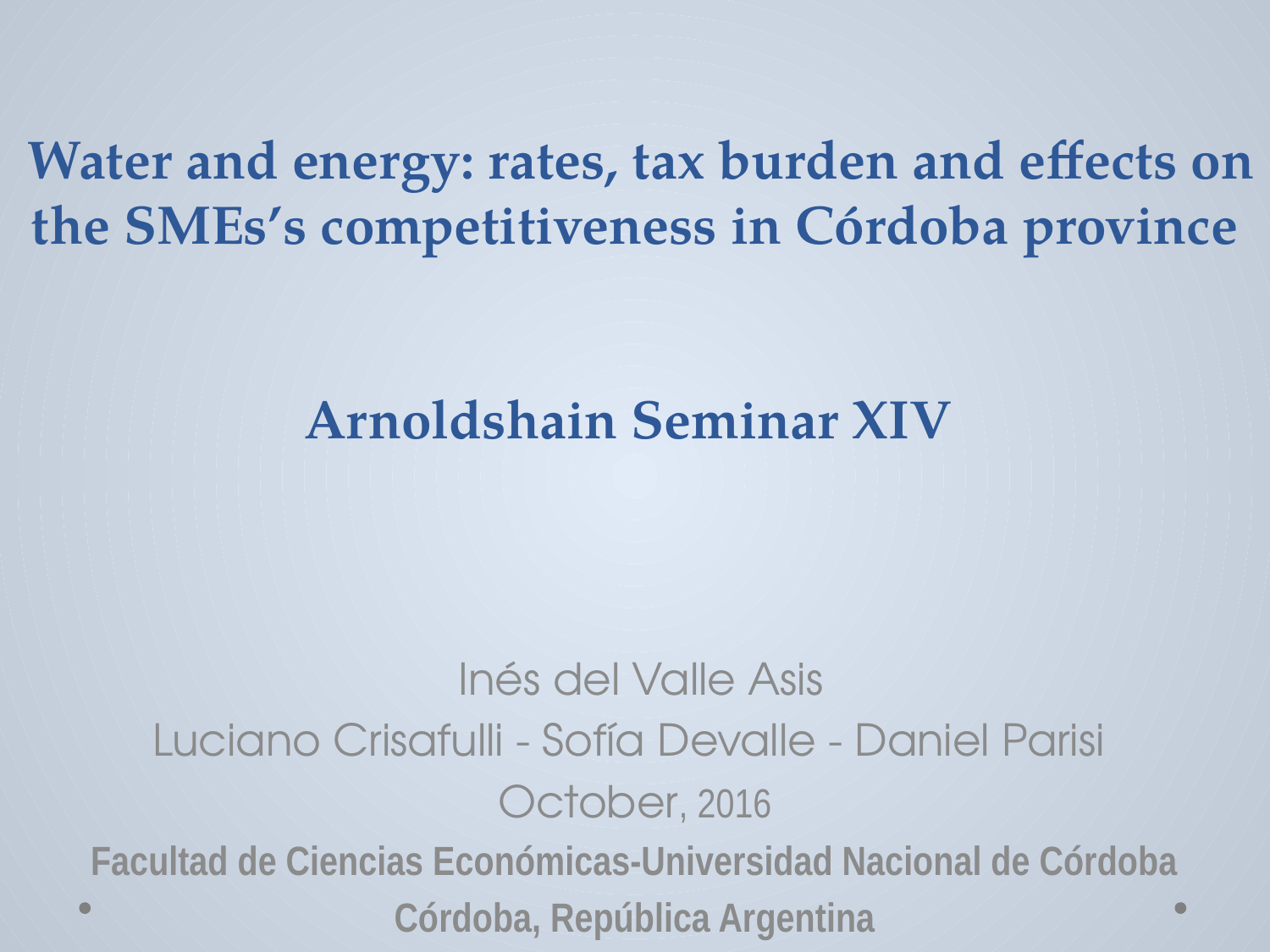

# Water and energy: rates, tax burden and effects on the SMEs’s competitiveness in Córdoba province Arnoldshain Seminar XIV

 Inés del Valle Asis
Luciano Crisafulli - Sofía Devalle - Daniel Parisi
October, 2016
Facultad de Ciencias Económicas-Universidad Nacional de Córdoba
Córdoba, República Argentina